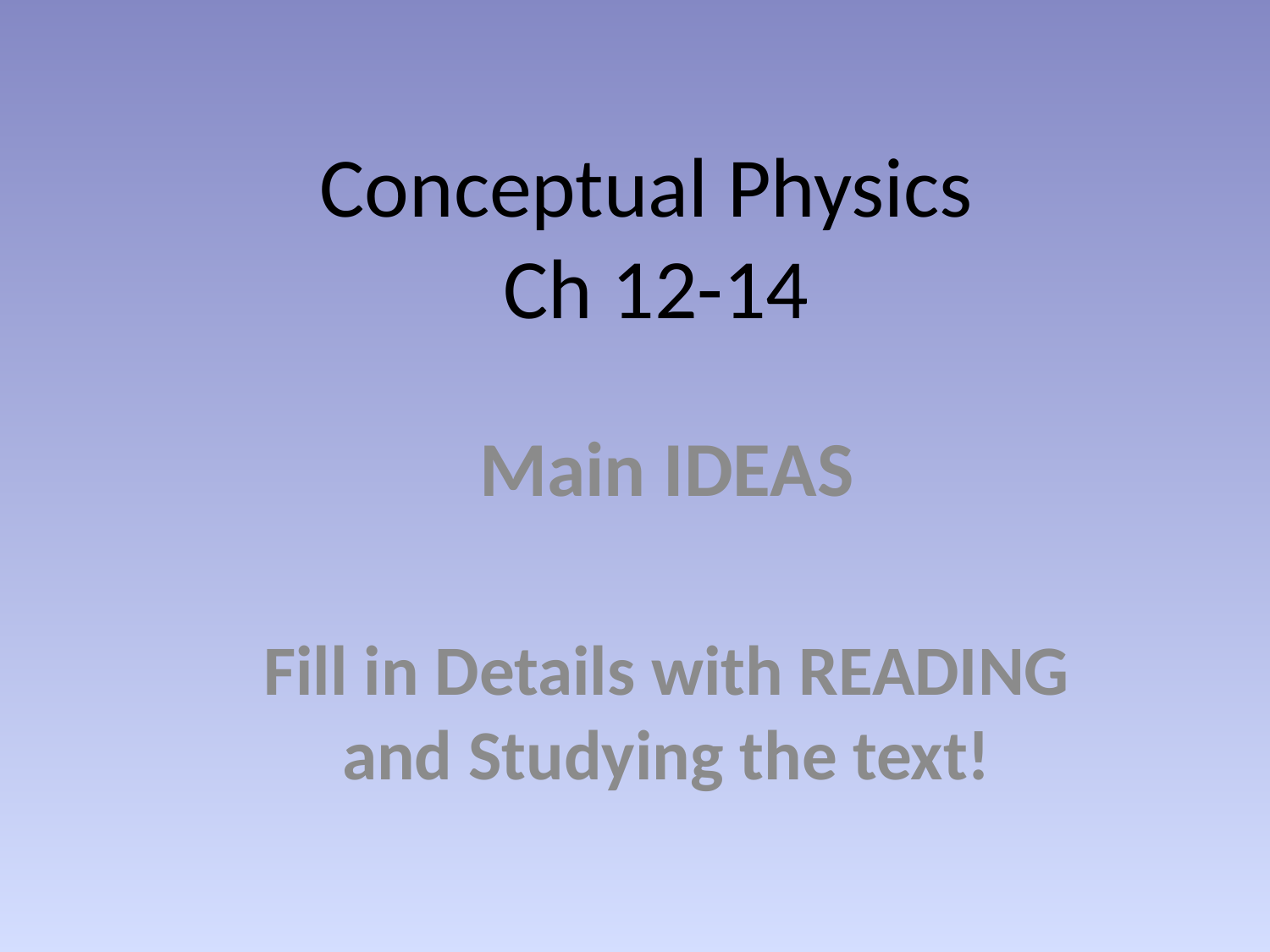

# Conceptual Physics Ch 12-14
Main IDEAS

Fill in Details with READING and Studying the text!